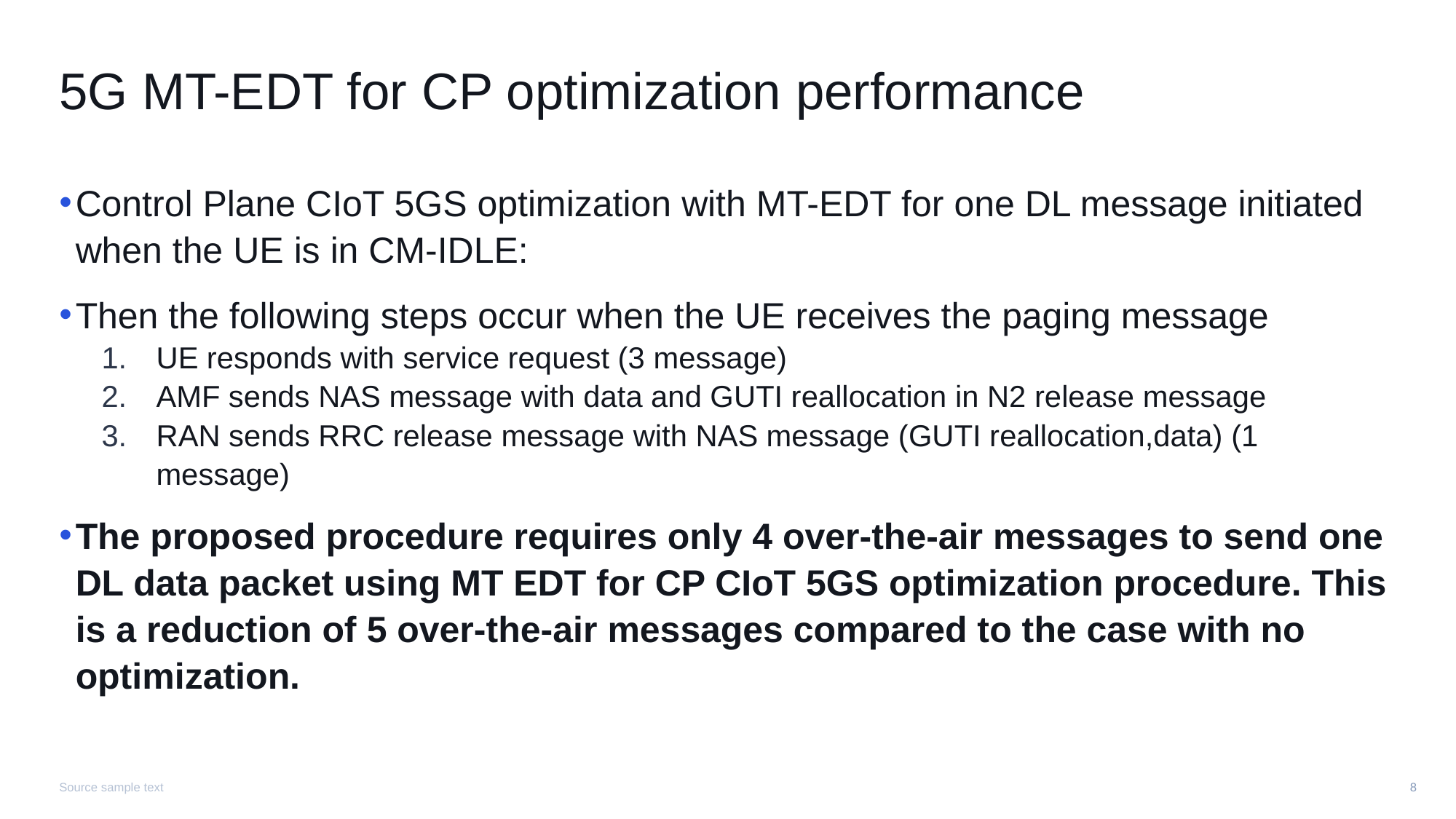

# 5G MT-EDT for CP optimization performance
Control Plane CIoT 5GS optimization with MT-EDT for one DL message initiated when the UE is in CM-IDLE:
Then the following steps occur when the UE receives the paging message
UE responds with service request (3 message)
AMF sends NAS message with data and GUTI reallocation in N2 release message
RAN sends RRC release message with NAS message (GUTI reallocation,data) (1 message)
The proposed procedure requires only 4 over-the-air messages to send one DL data packet using MT EDT for CP CIoT 5GS optimization procedure. This is a reduction of 5 over-the-air messages compared to the case with no optimization.
Source sample text